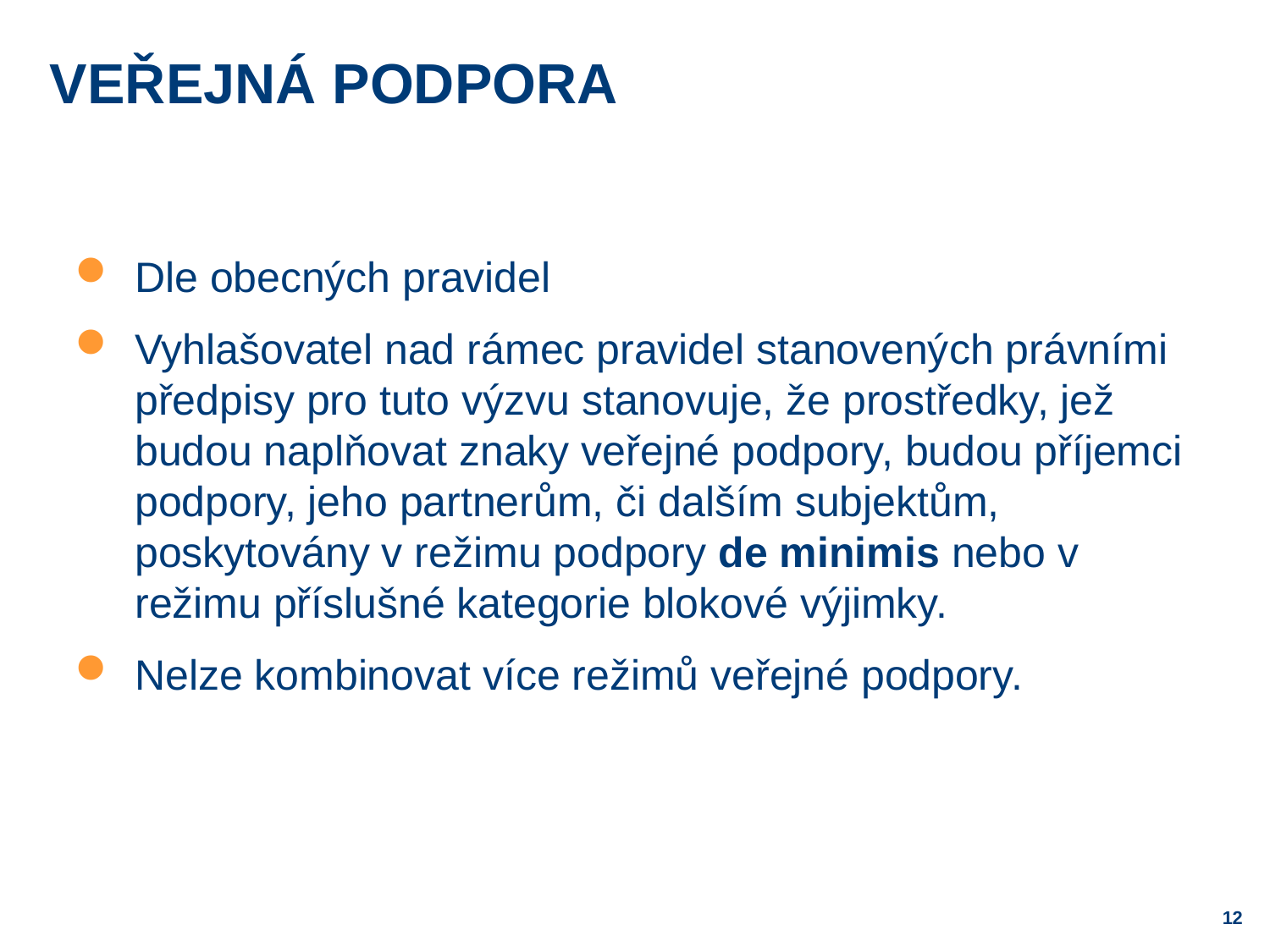

# Veřejná podpora
Dle obecných pravidel
Vyhlašovatel nad rámec pravidel stanovených právními předpisy pro tuto výzvu stanovuje, že prostředky, jež budou naplňovat znaky veřejné podpory, budou příjemci podpory, jeho partnerům, či dalším subjektům, poskytovány v režimu podpory de minimis nebo v režimu příslušné kategorie blokové výjimky.
Nelze kombinovat více režimů veřejné podpory.

12